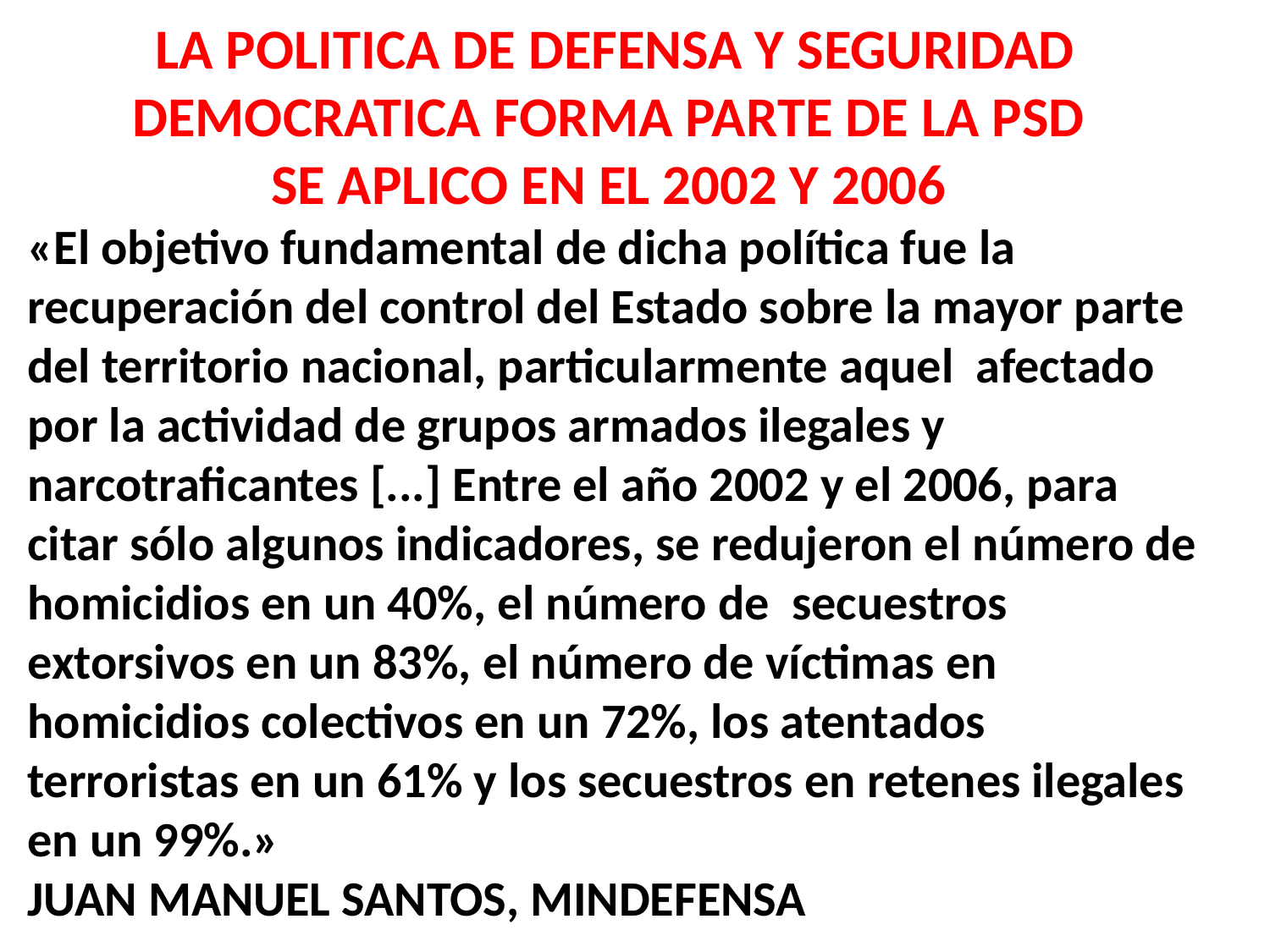

LA POLITICA DE DEFENSA Y SEGURIDAD DEMOCRATICA FORMA PARTE DE LA PSD
SE APLICO EN EL 2002 Y 2006
«El objetivo fundamental de dicha política fue la recuperación del control del Estado sobre la mayor parte del territorio nacional, particularmente aquel  afectado por la actividad de grupos armados ilegales y  narcotraficantes [...] Entre el año 2002 y el 2006, para citar sólo algunos indicadores, se redujeron el número de homicidios en un 40%, el número de  secuestros extorsivos en un 83%, el número de víctimas en homicidios colectivos en un 72%, los atentados terroristas en un 61% y los secuestros en retenes ilegales en un 99%.»
JUAN MANUEL SANTOS, MINDEFENSA